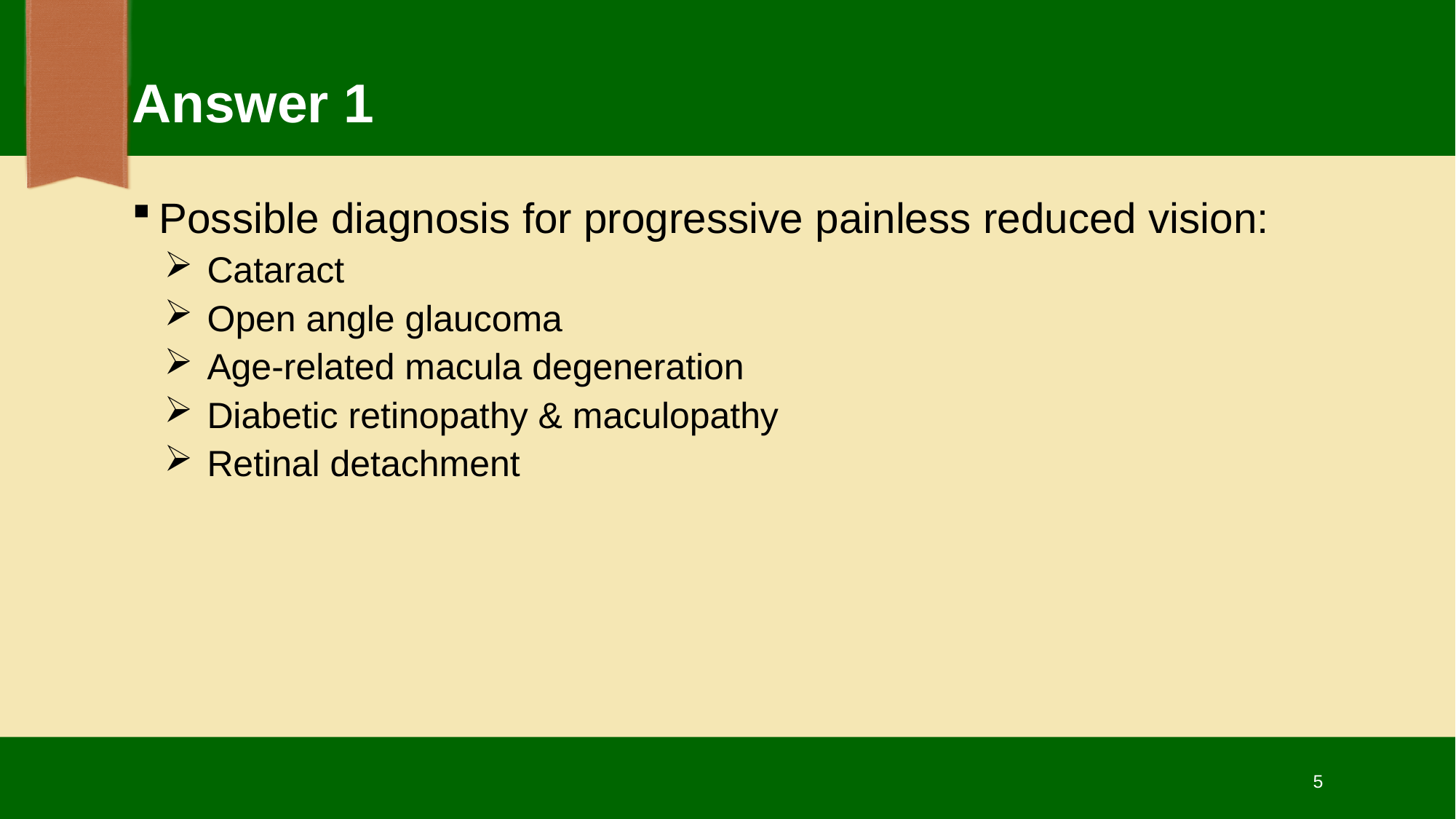

# Answer 1
Possible diagnosis for progressive painless reduced vision:
Cataract
Open angle glaucoma
Age-related macula degeneration
Diabetic retinopathy & maculopathy
Retinal detachment

5